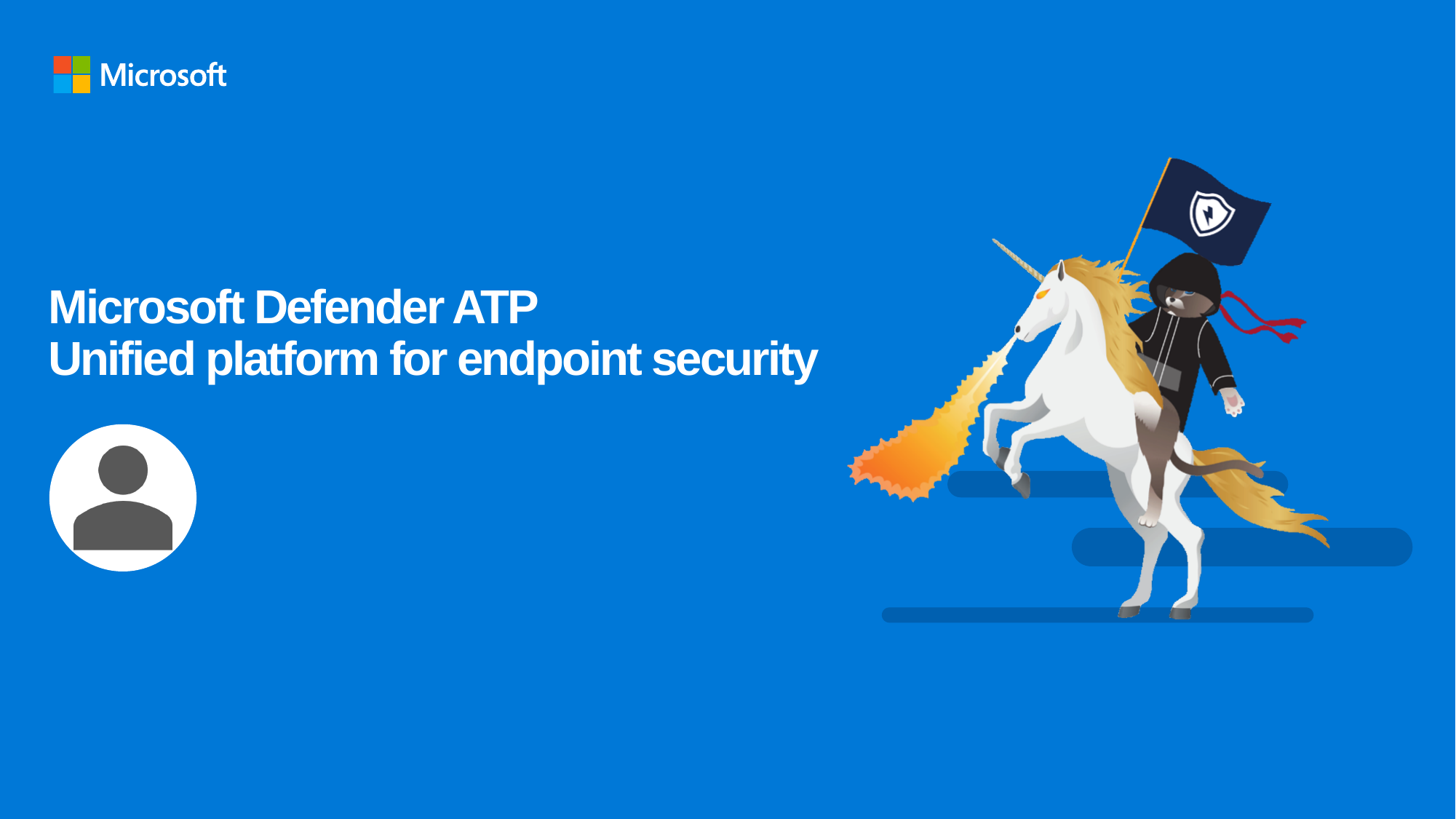

# Microsoft Defender ATP Unified platform for endpoint security